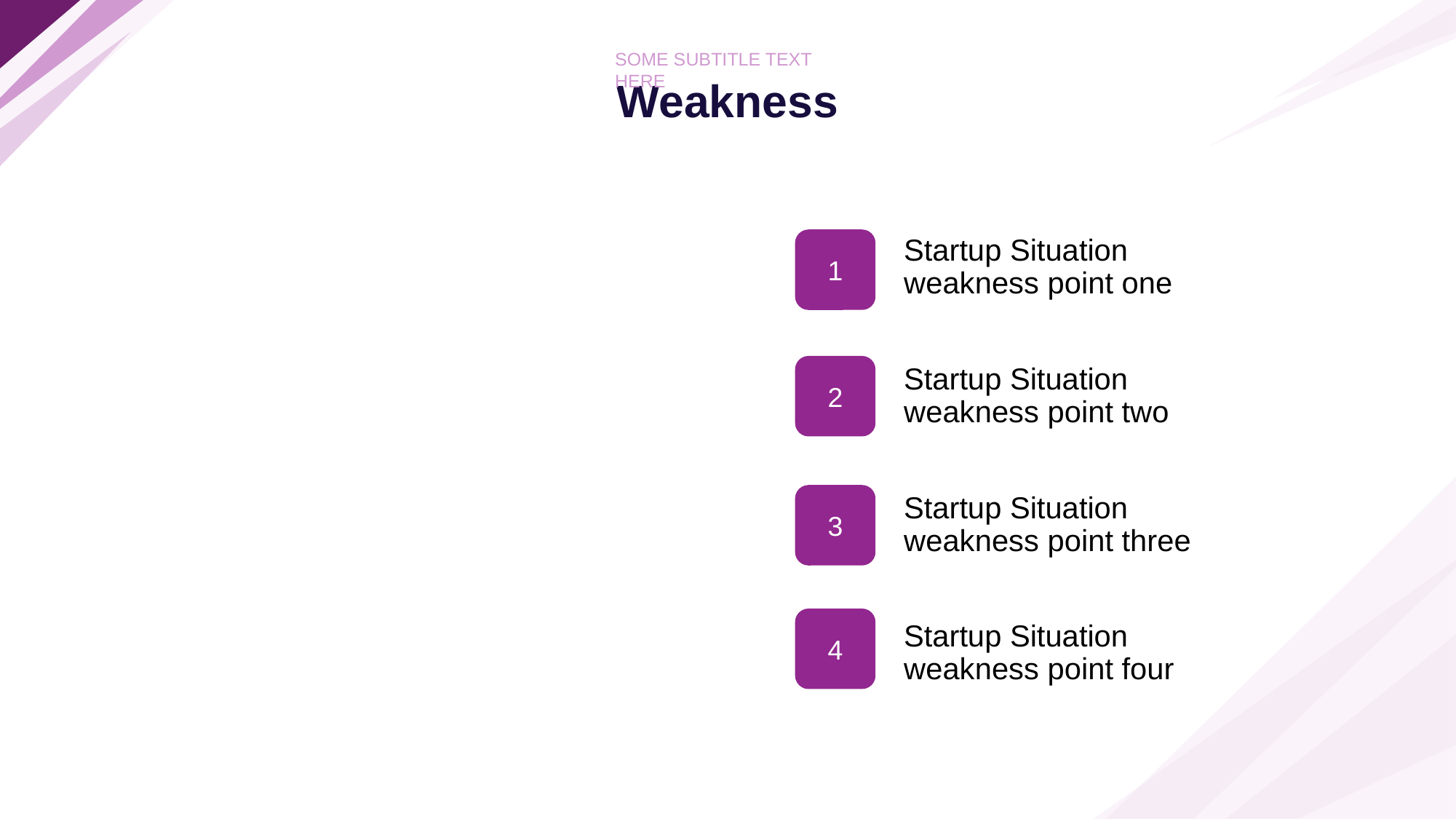

SOME SUBTITLE TEXT HERE
# Weakness

1
Startup Situation weakness point one

Startup Situation weakness point two

Startup Situation weakness point three

Startup Situation weakness point four
2
3
4